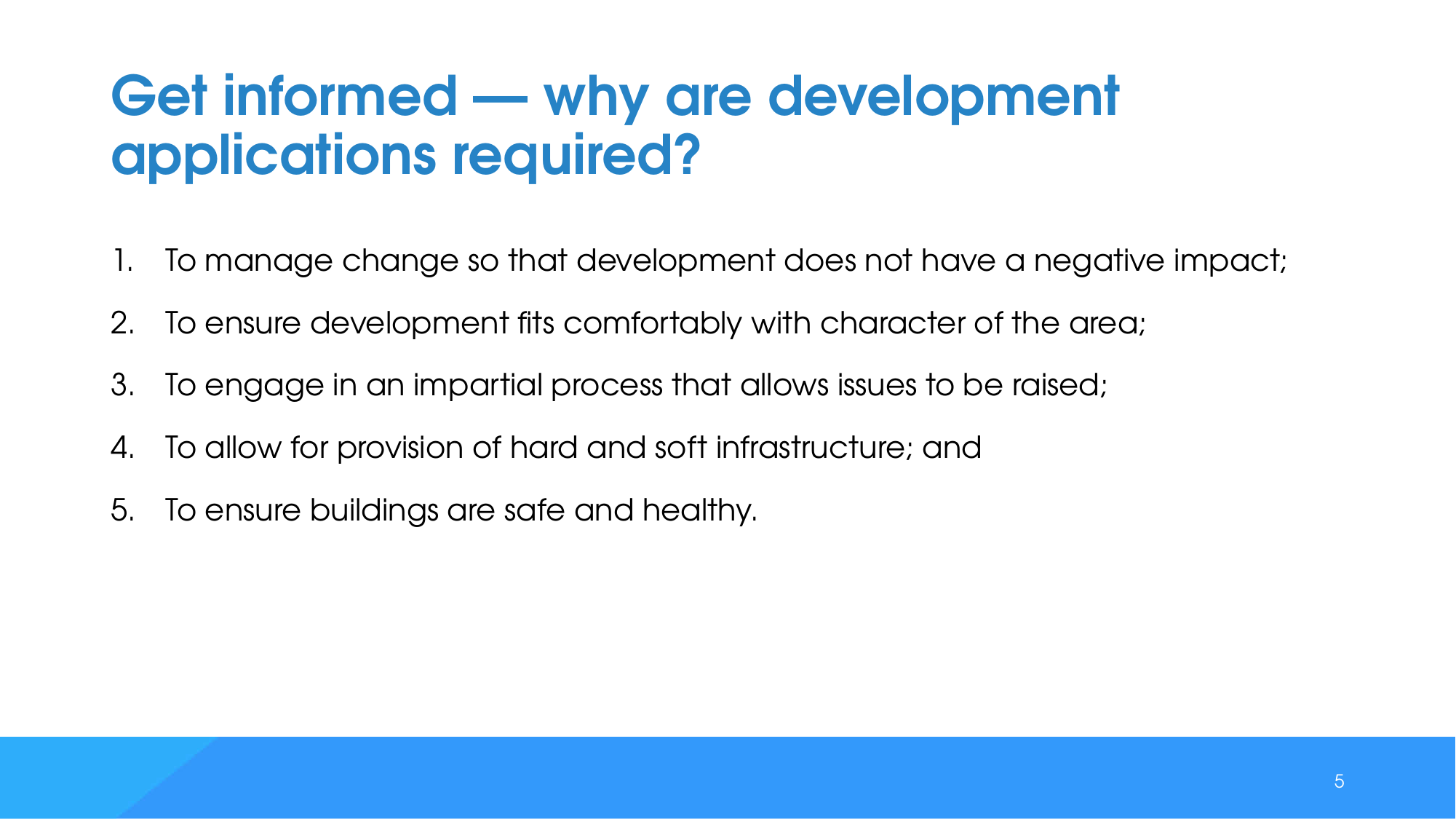

# Get informed — why are development applications required?
To manage change so that development does not have a negative impact;
To ensure development fits comfortably with character of the area;
To engage in an impartial process that allows issues to be raised;
To allow for provision of hard and soft infrastructure; and
To ensure buildings are safe and healthy.
5